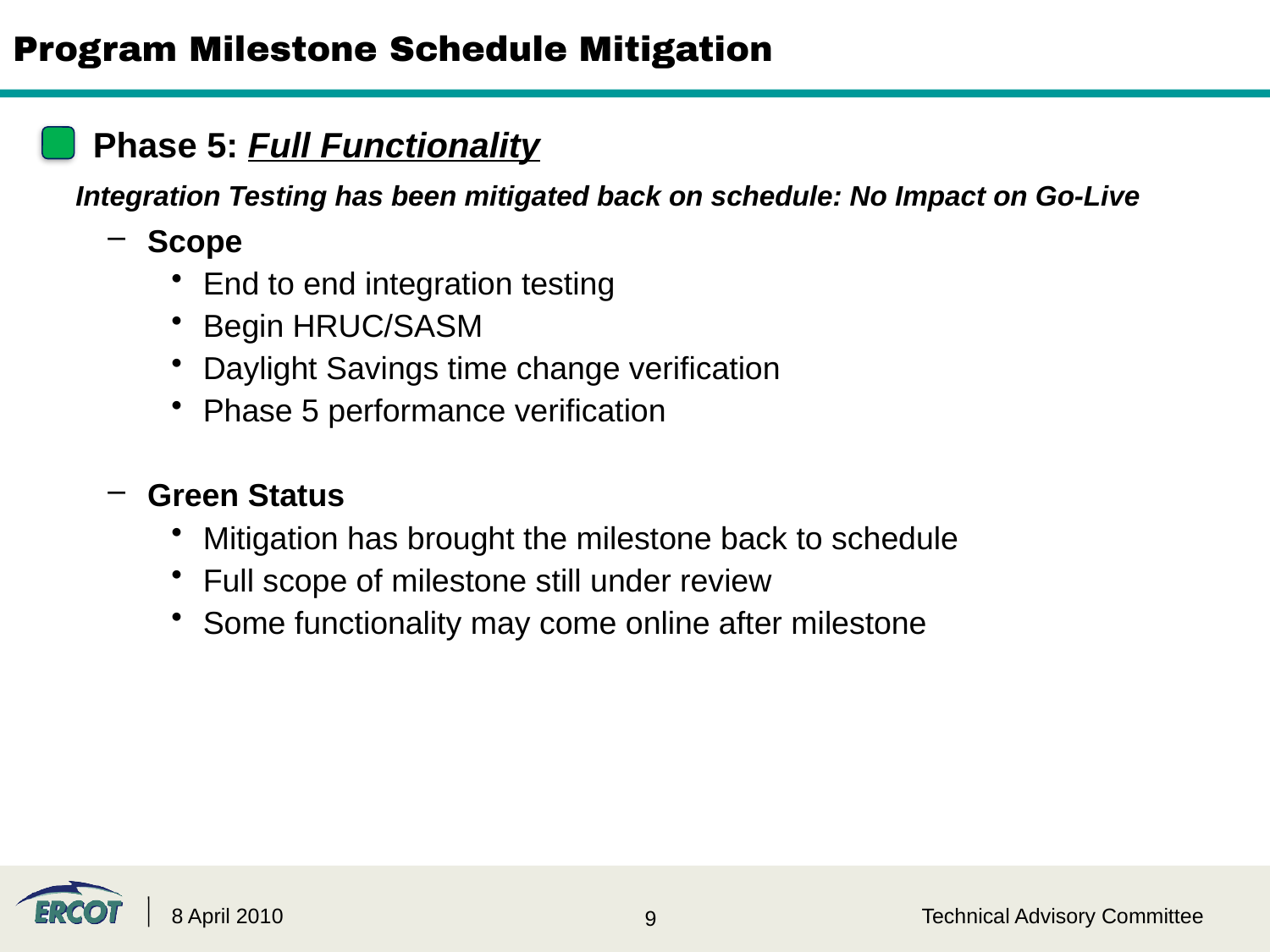

# Program Milestone Schedule Mitigation
     Phase 5: Full Functionality
Integration Testing has been mitigated back on schedule: No Impact on Go-Live
Scope
End to end integration testing
Begin HRUC/SASM
Daylight Savings time change verification
Phase 5 performance verification

Green Status
Mitigation has brought the milestone back to schedule
Full scope of milestone still under review
Some functionality may come online after milestone

8 April 2010
Technical Advisory Committee